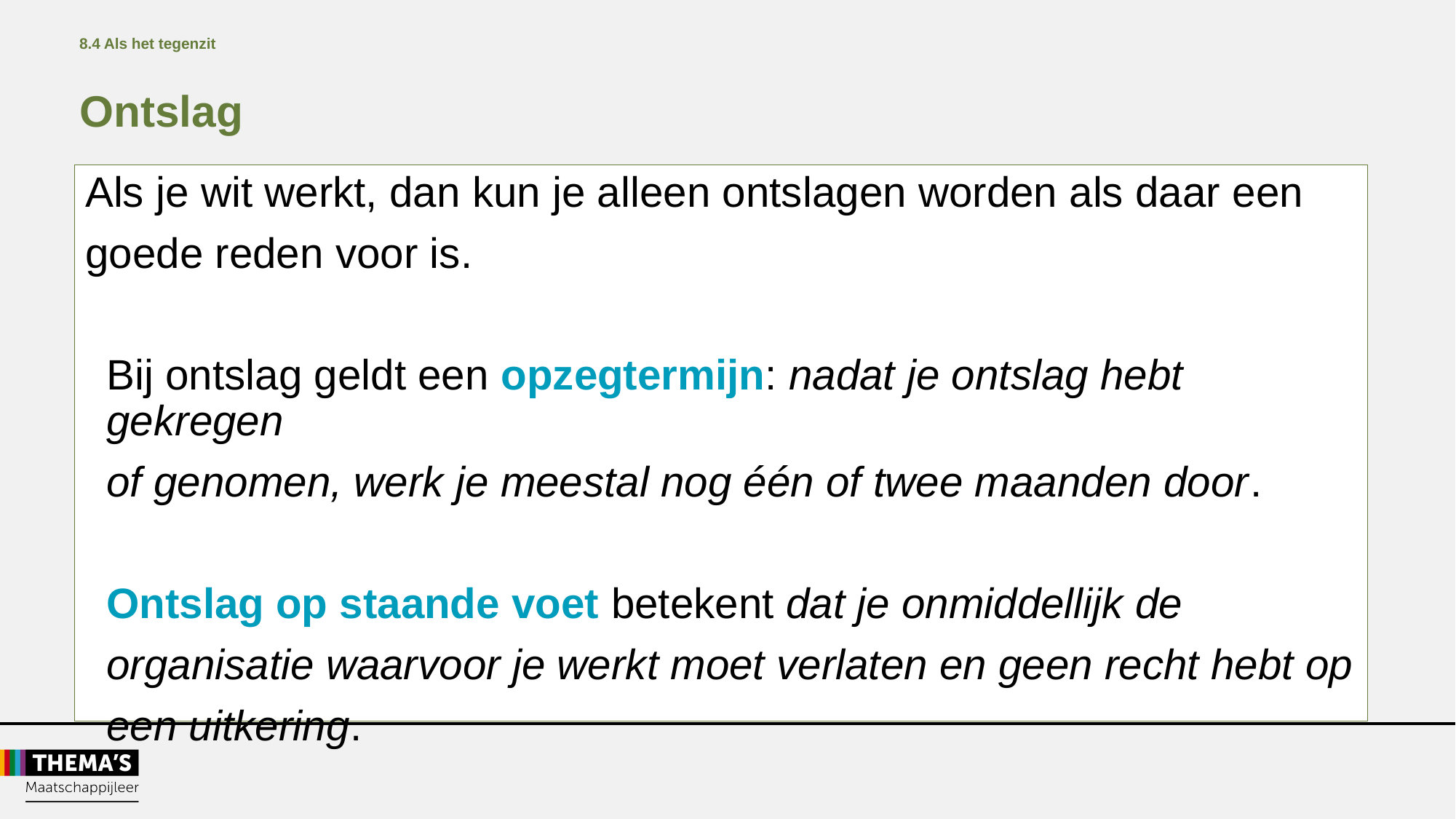

8.4 Als het tegenzit
Ontslag
Als je wit werkt, dan kun je alleen ontslagen worden als daar een
goede reden voor is.

Bij ontslag geldt een opzegtermijn: nadat je ontslag hebt gekregen
of genomen, werk je meestal nog één of twee maanden door.

Ontslag op staande voet betekent dat je onmiddellijk de
organisatie waarvoor je werkt moet verlaten en geen recht hebt op
een uitkering.